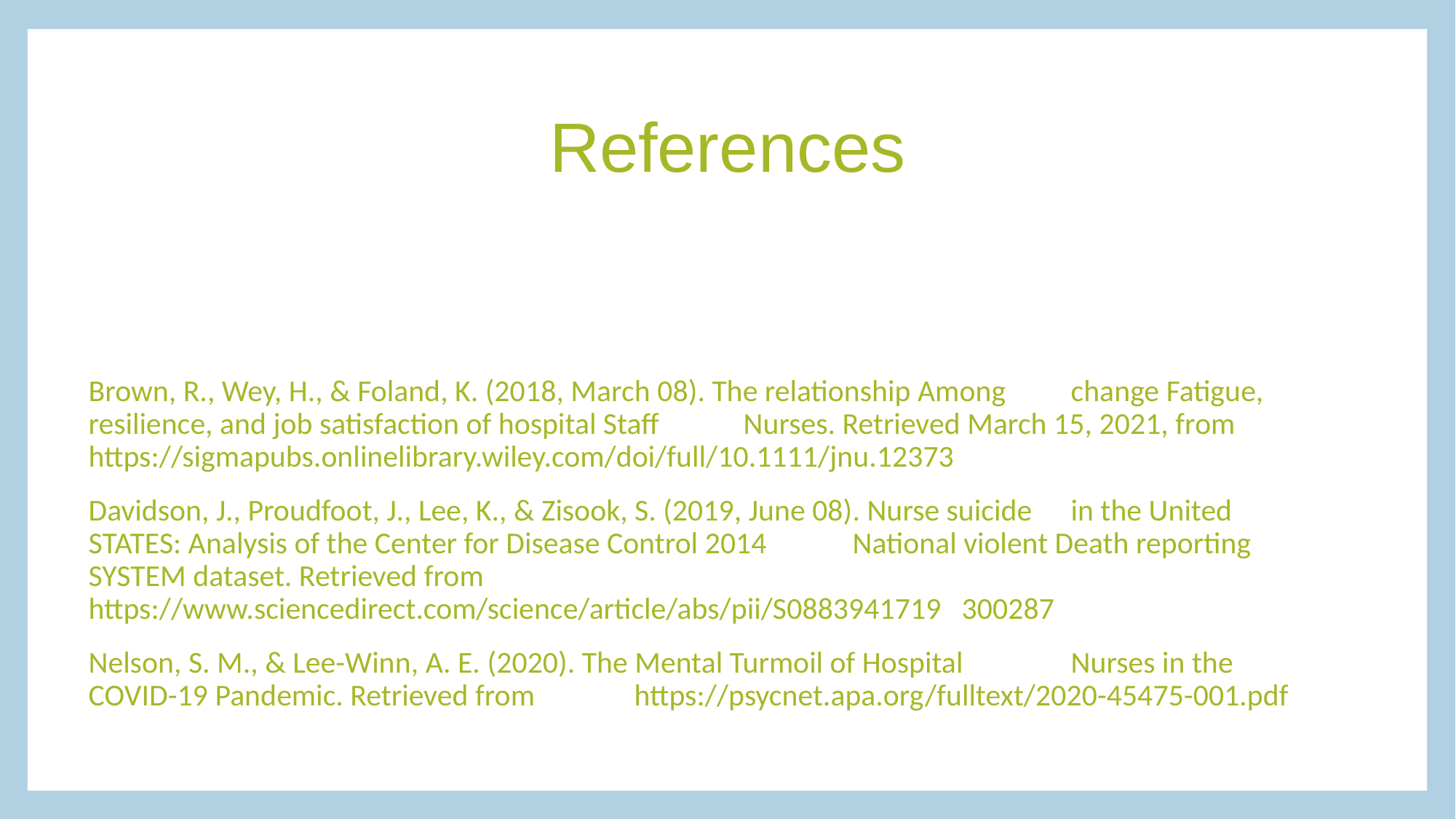

# References
Brown, R., Wey, H., & Foland, K. (2018, March 08). The relationship Among 	change Fatigue, resilience, and job satisfaction of hospital Staff 	Nurses. Retrieved March 15, 2021, from 	https://sigmapubs.onlinelibrary.wiley.com/doi/full/10.1111/jnu.12373
Davidson, J., Proudfoot, J., Lee, K., & Zisook, S. (2019, June 08). Nurse suicide 	in the United STATES: Analysis of the Center for Disease Control 2014 	National violent Death reporting SYSTEM dataset. Retrieved from 	https://www.sciencedirect.com/science/article/abs/pii/S0883941719	300287
Nelson, S. M., & Lee-Winn, A. E. (2020). The Mental Turmoil of Hospital 	Nurses in the COVID-19 Pandemic. Retrieved from 	https://psycnet.apa.org/fulltext/2020-45475-001.pdf